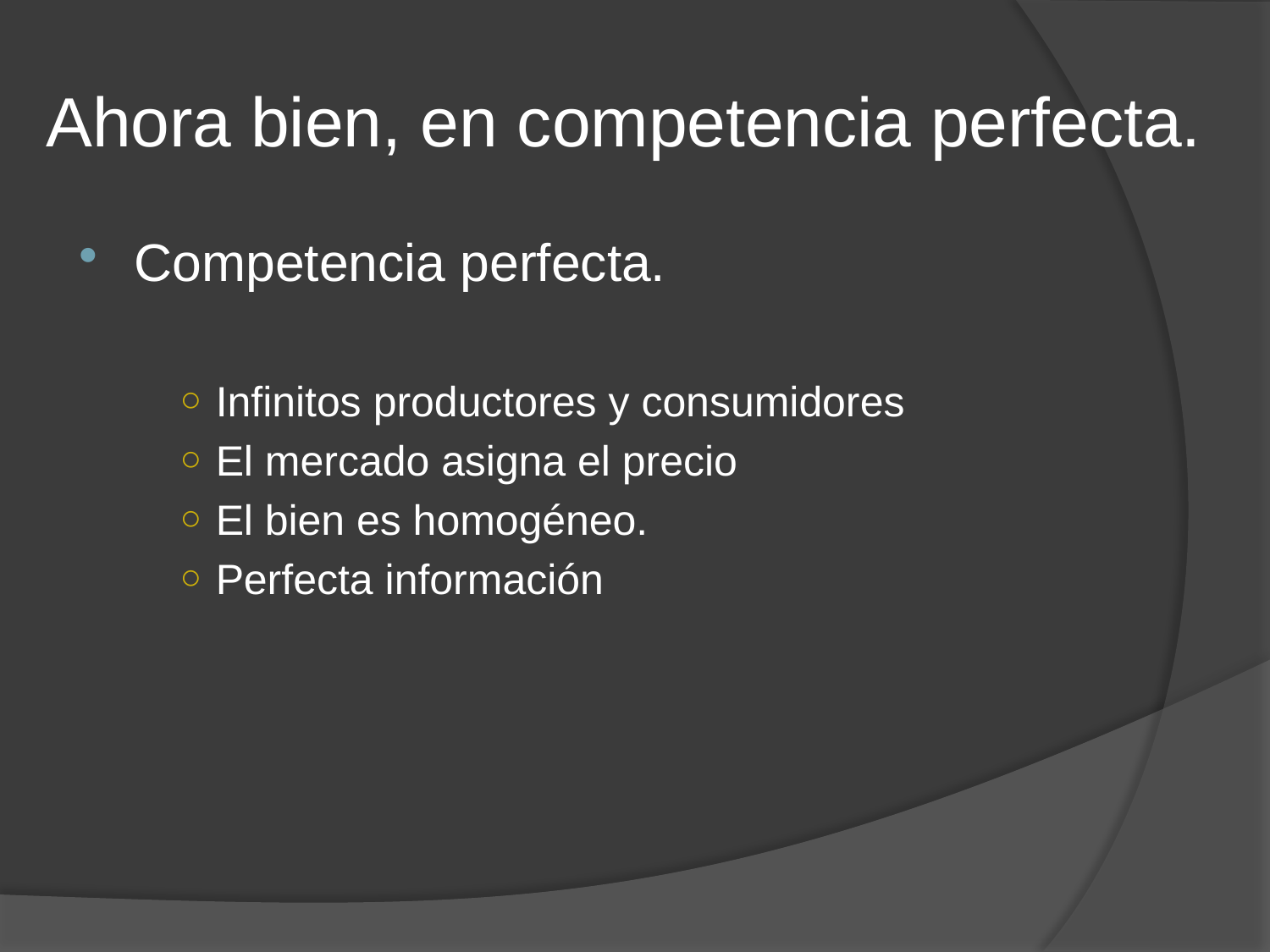

# Ahora bien, en competencia perfecta.
Competencia perfecta.

Infinitos productores y consumidores
El mercado asigna el precio
El bien es homogéneo.
Perfecta información